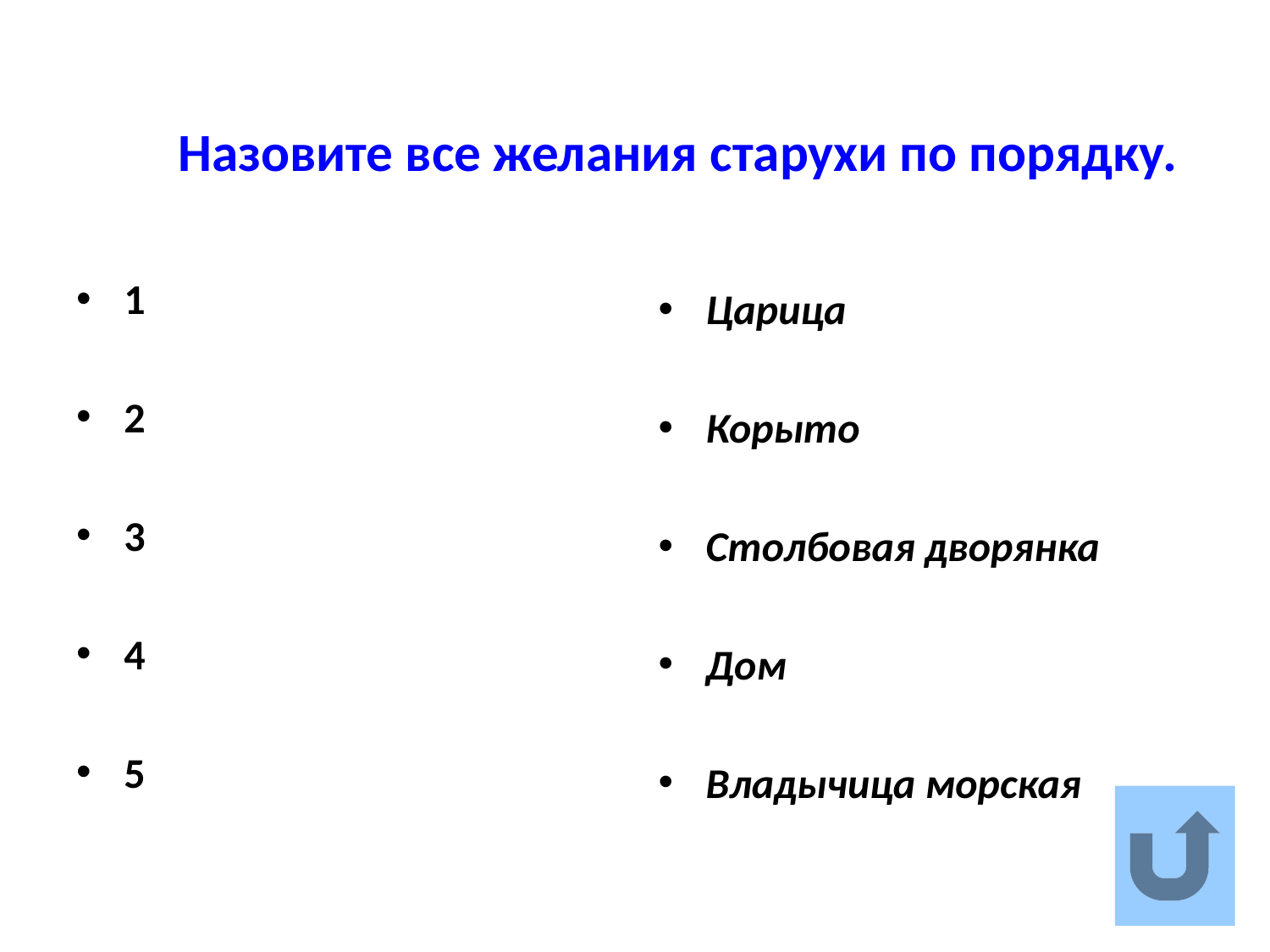

# Назовите все желания старухи по порядку.
1

2

3

4

5
Царица

Корыто

Столбовая дворянка

Дом

Владычица морская